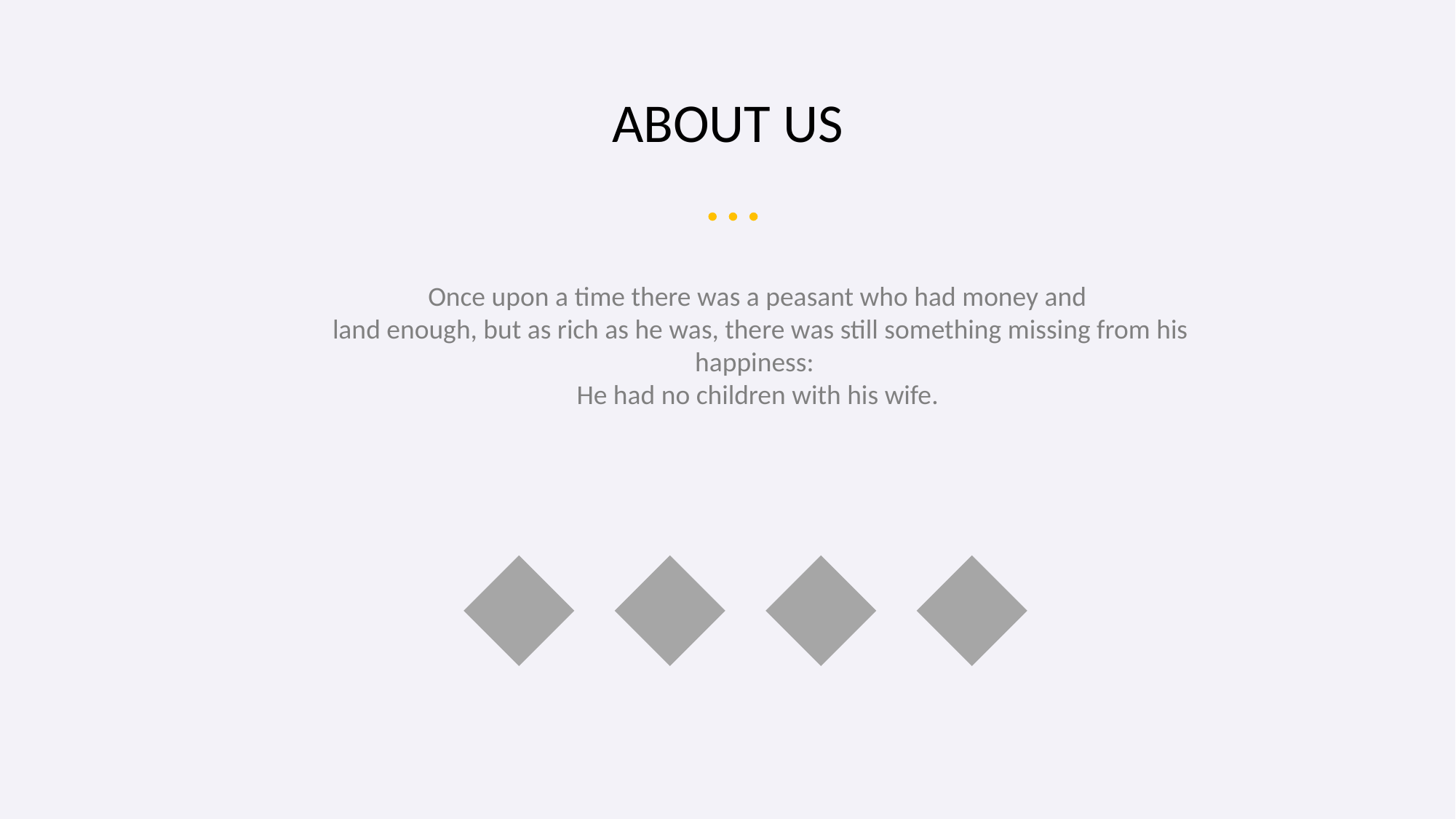

ABOUT US

Once upon a time there was a peasant who had money and
 land enough, but as rich as he was, there was still something missing from his happiness:
He had no children with his wife.